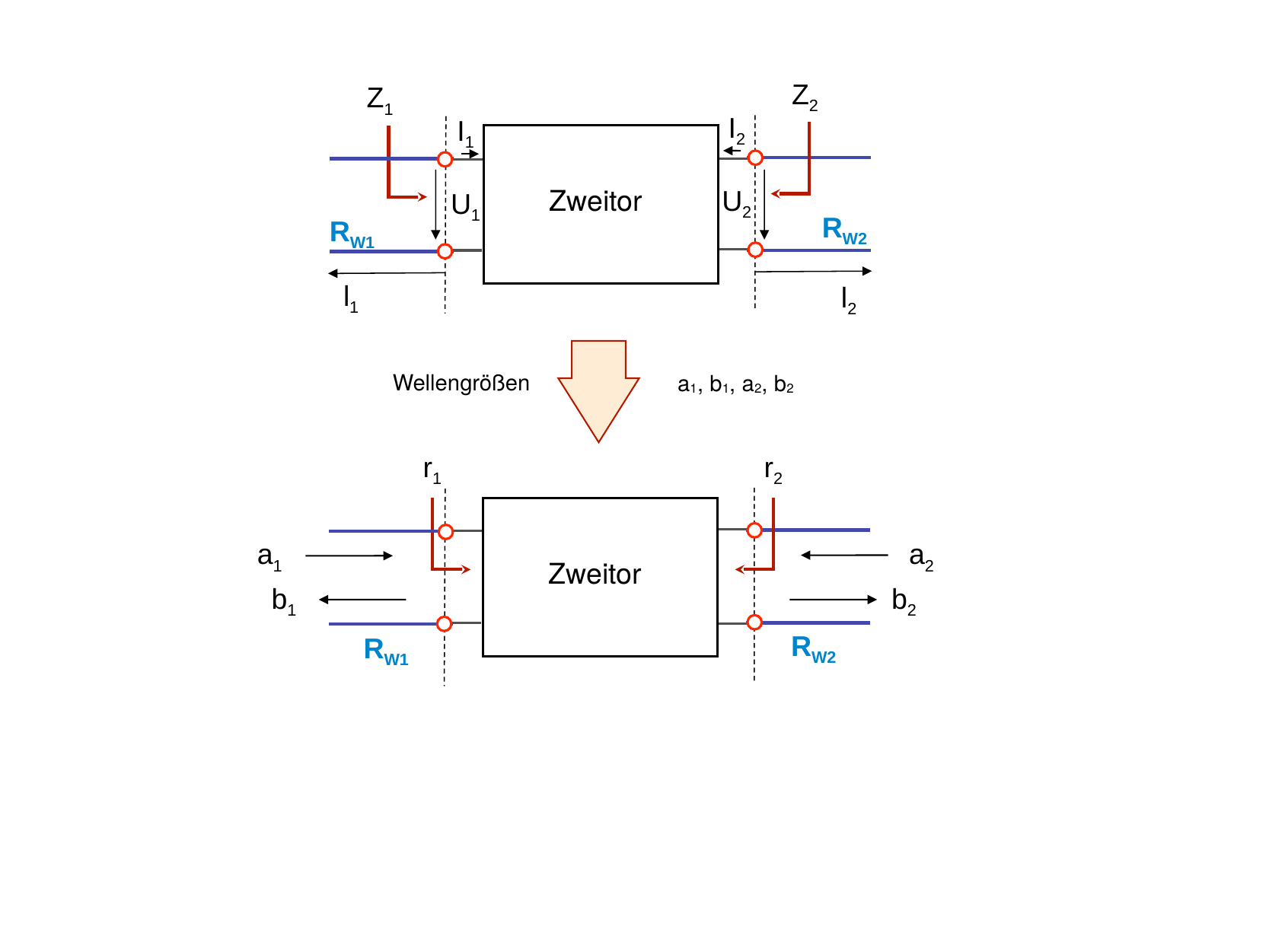

Z2
I2

U2
RW2

l2
Z1
I1

Zweitor
U1
RW1
l1

Wellengrößen
a1, b1, a2, b2
r1
r2

a1
a2

Zweitor

b1
b2

RW2

RW1